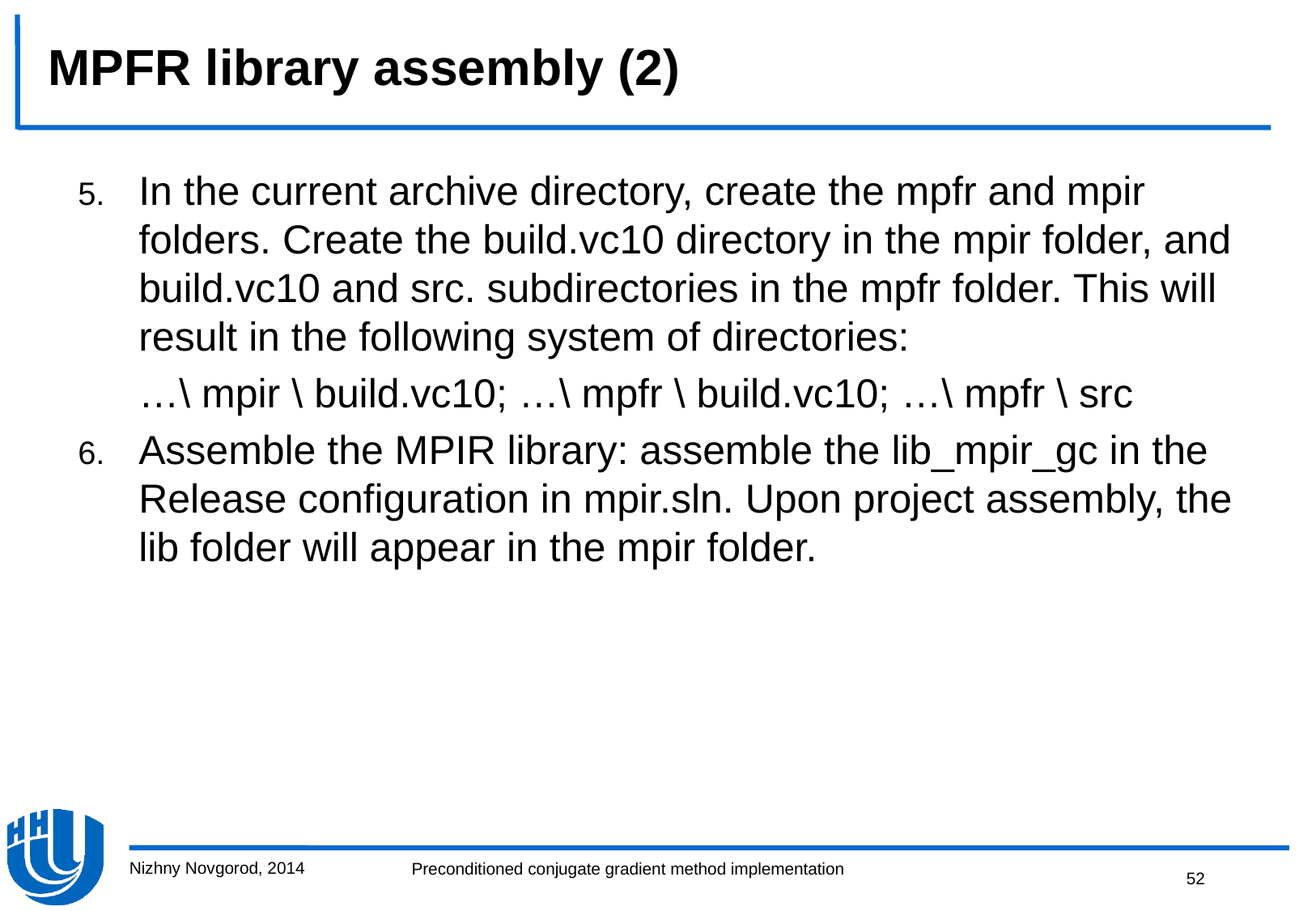

# MPFR library assembly (2)
In the current archive directory, create the mpfr and mpir folders. Create the build.vc10 directory in the mpir folder, and build.vc10 and src. subdirectories in the mpfr folder. This will result in the following system of directories:
	…\ mpir \ build.vc10; …\ mpfr \ build.vc10; …\ mpfr \ src
Assemble the MPIR library: assemble the lib_mpir_gc in the Release configuration in mpir.sln. Upon project assembly, the lib folder will appear in the mpir folder.

Nizhny Novgorod, 2014
52
Preconditioned conjugate gradient method implementation